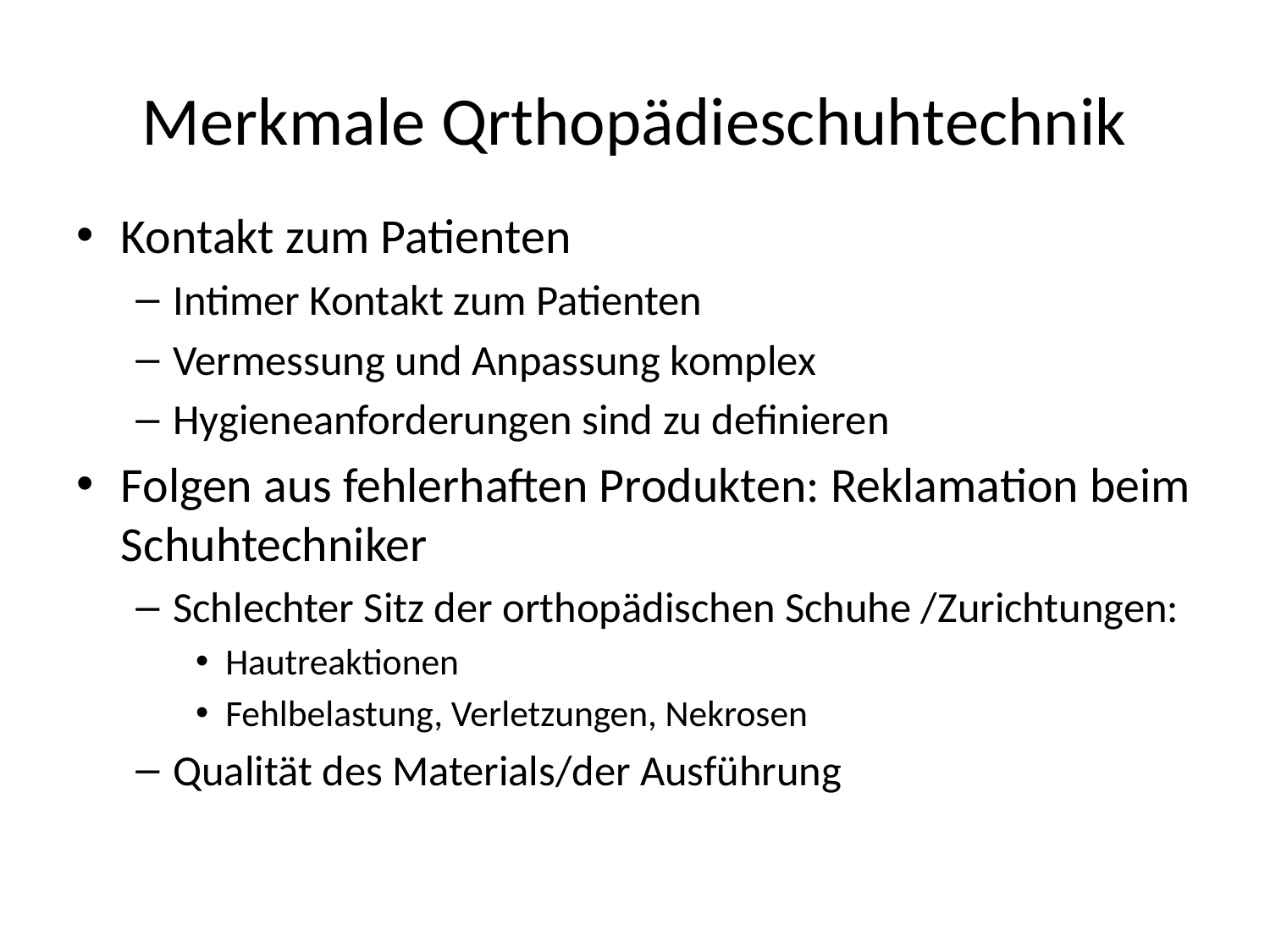

# Merkmale Qrthopädieschuhtechnik
Kontakt zum Patienten
Intimer Kontakt zum Patienten
Vermessung und Anpassung komplex
Hygieneanforderungen sind zu definieren
Folgen aus fehlerhaften Produkten: Reklamation beim Schuhtechniker
Schlechter Sitz der orthopädischen Schuhe /Zurichtungen:
Hautreaktionen
Fehlbelastung, Verletzungen, Nekrosen
Qualität des Materials/der Ausführung